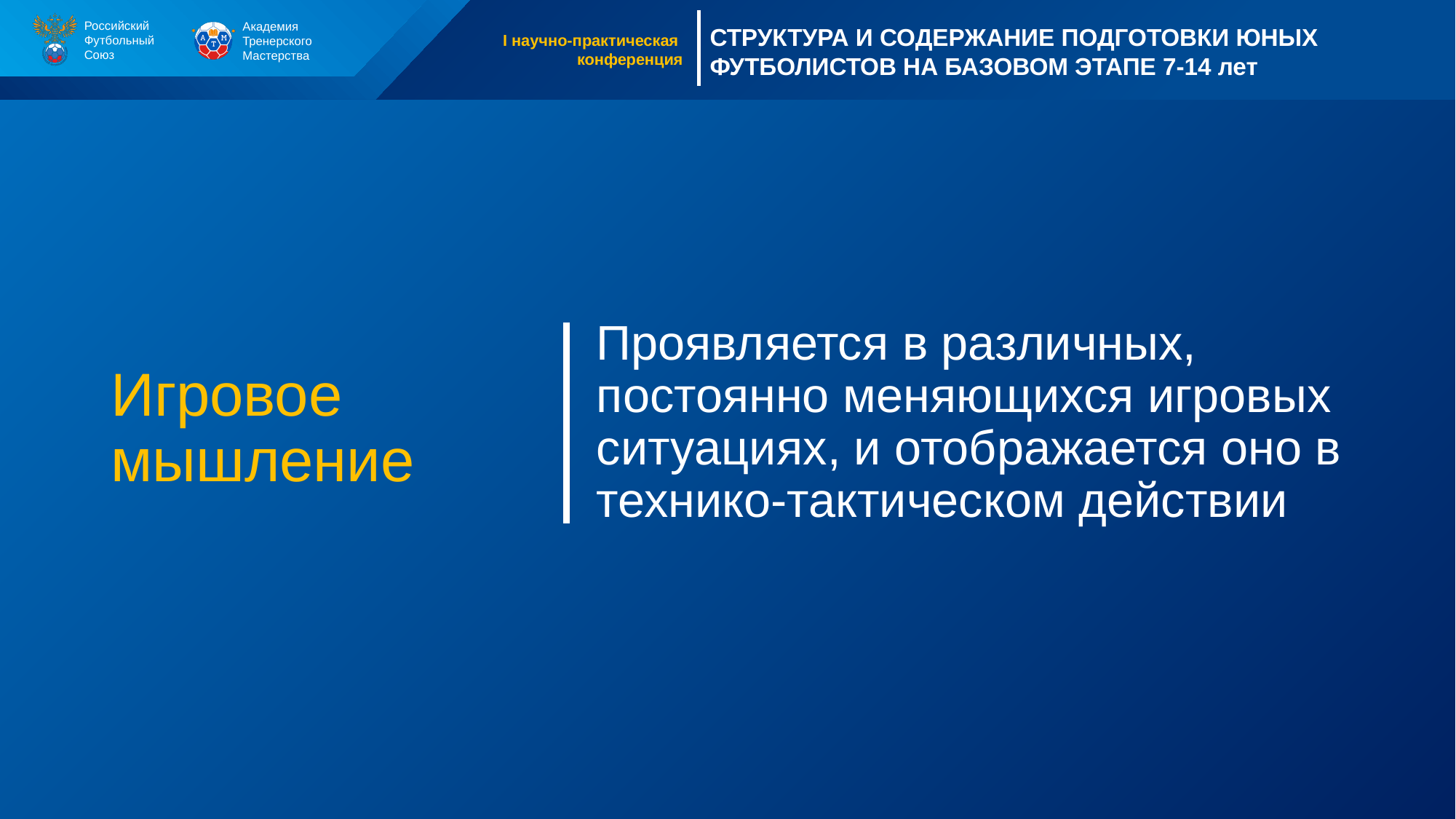

# Игровое мышление
Проявляется в различных, постоянно меняющихся игровых ситуациях, и отображается оно в технико-тактическом действии